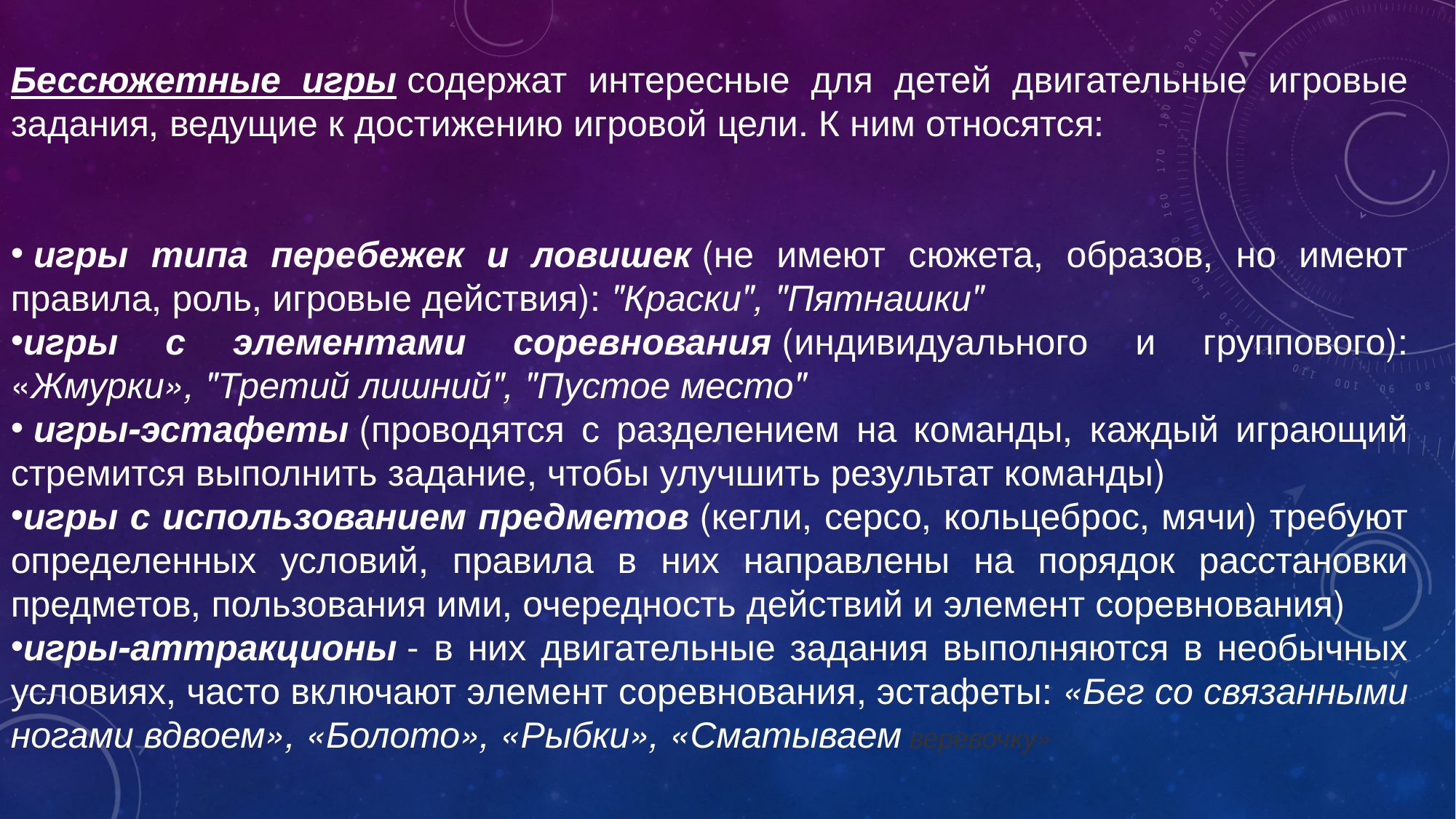

Бессюжетные игры содержат интересные для детей двигательные игровые задания, ведущие к достижению игровой цели. К ним относятся:

 игры типа перебежек и ловишек (не имеют сюжета, образов, но имеют правила, роль, игровые действия): "Краски", "Пятнашки"
игры с элементами соревнования (индивидуального и группового): «Жмурки», "Третий лишний", "Пустое место"
 игры-эстафеты (проводятся с разделением на команды, каждый играющий стремится выполнить задание, чтобы улучшить результат команды)
игры с использованием предметов (кегли, серсо, кольцеброс, мячи) требуют определенных условий, правила в них направлены на порядок расстановки предметов, пользования ими, очередность действий и элемент соревнования)
игры-аттракционы - в них двигательные задания выполняются в необычных условиях, часто включают элемент соревнования, эстафеты: «Бег со связанными ногами вдвоем», «Болото», «Рыбки», «Сматываем веревочку»